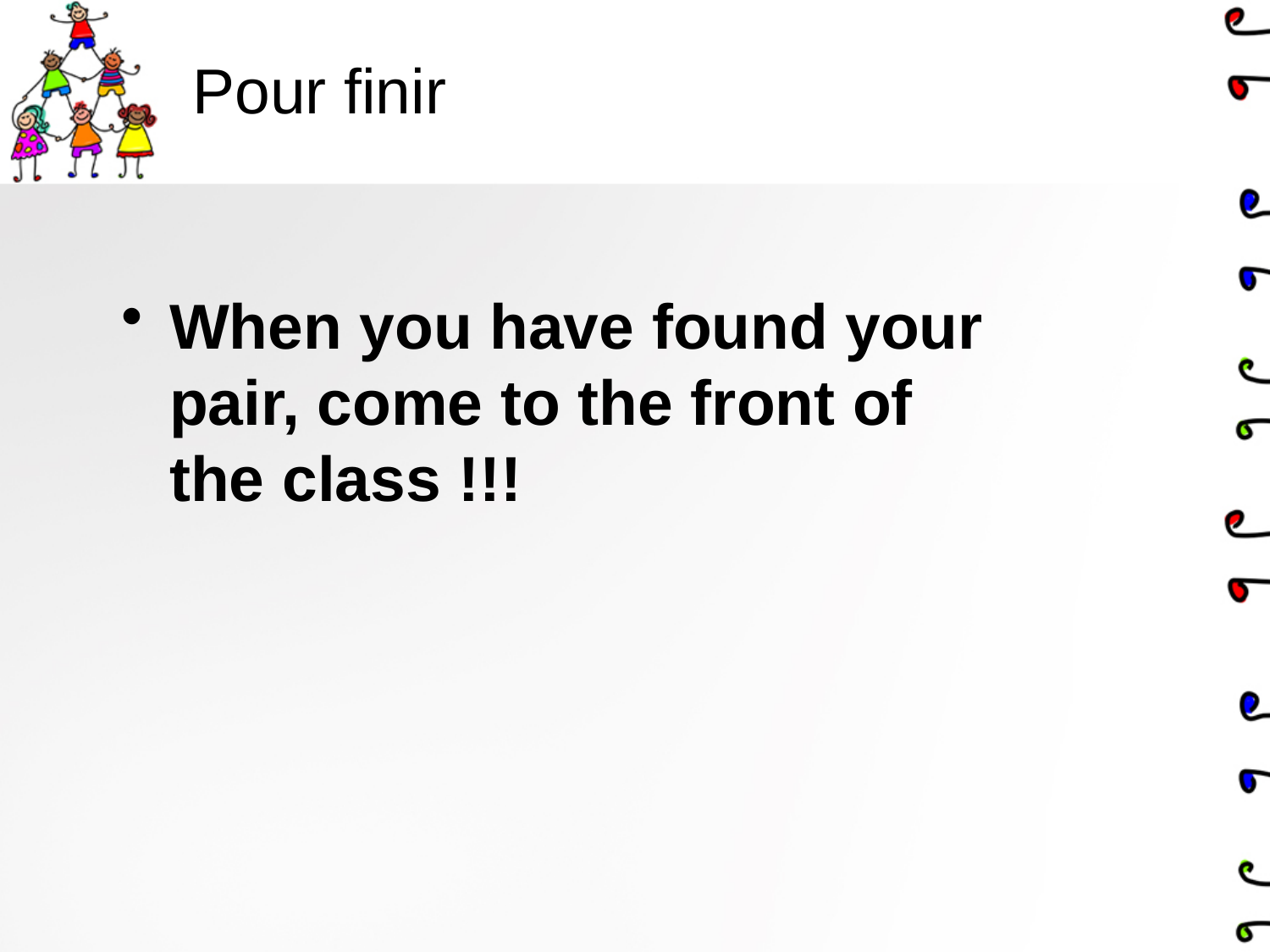

# Pour finir

When you have found your pair, come to the front of the class !!!